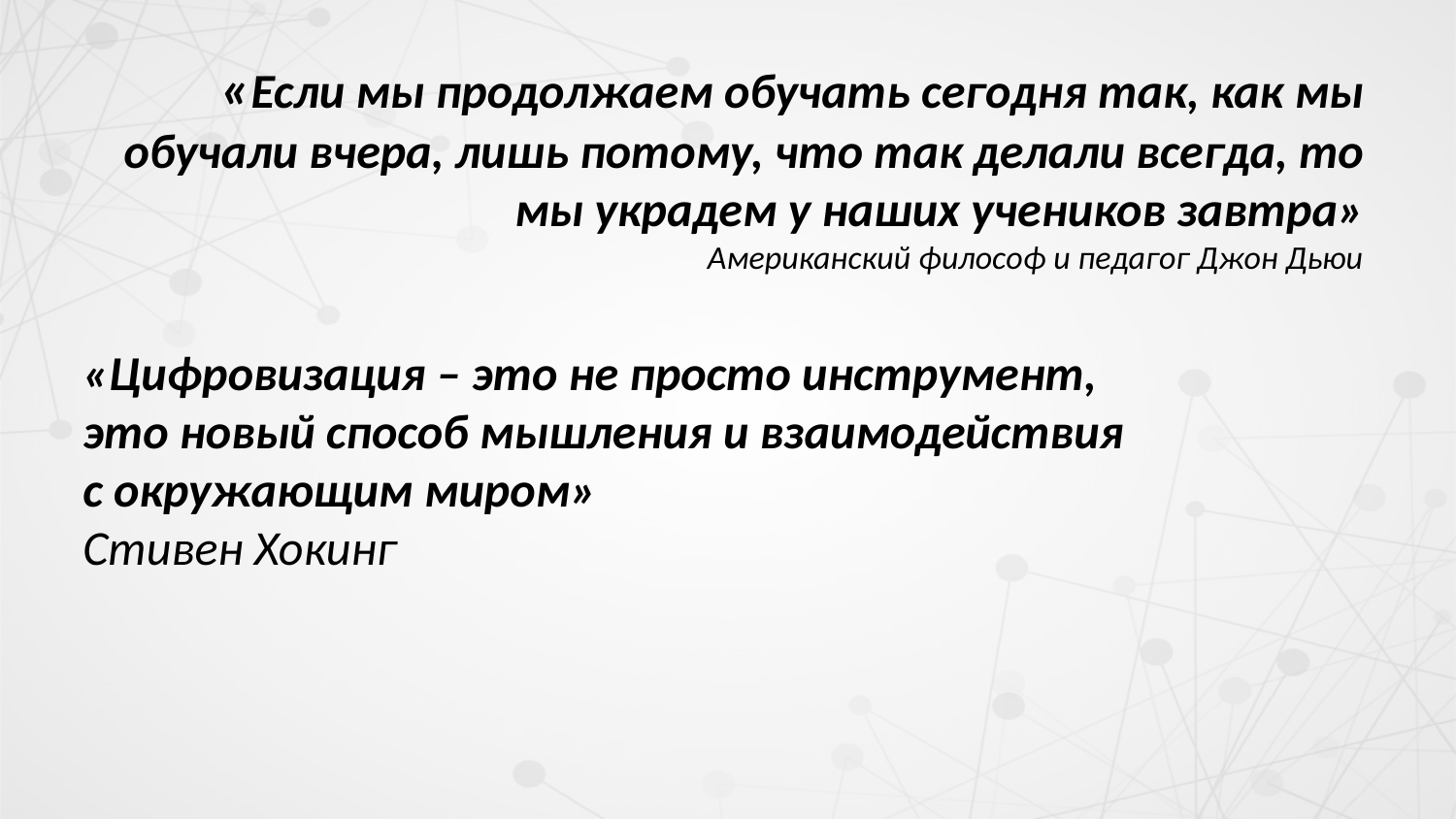

«Если мы продолжаем обучать сегодня так, как мы обучали вчера, лишь потому, что так делали всегда, то мы украдем у наших учеников завтра»
Американский философ и педагог Джон Дьюи

«Цифровизация – это не просто инструмент,
это новый способ мышления и взаимодействия
с окружающим миром»
Стивен Хокинг